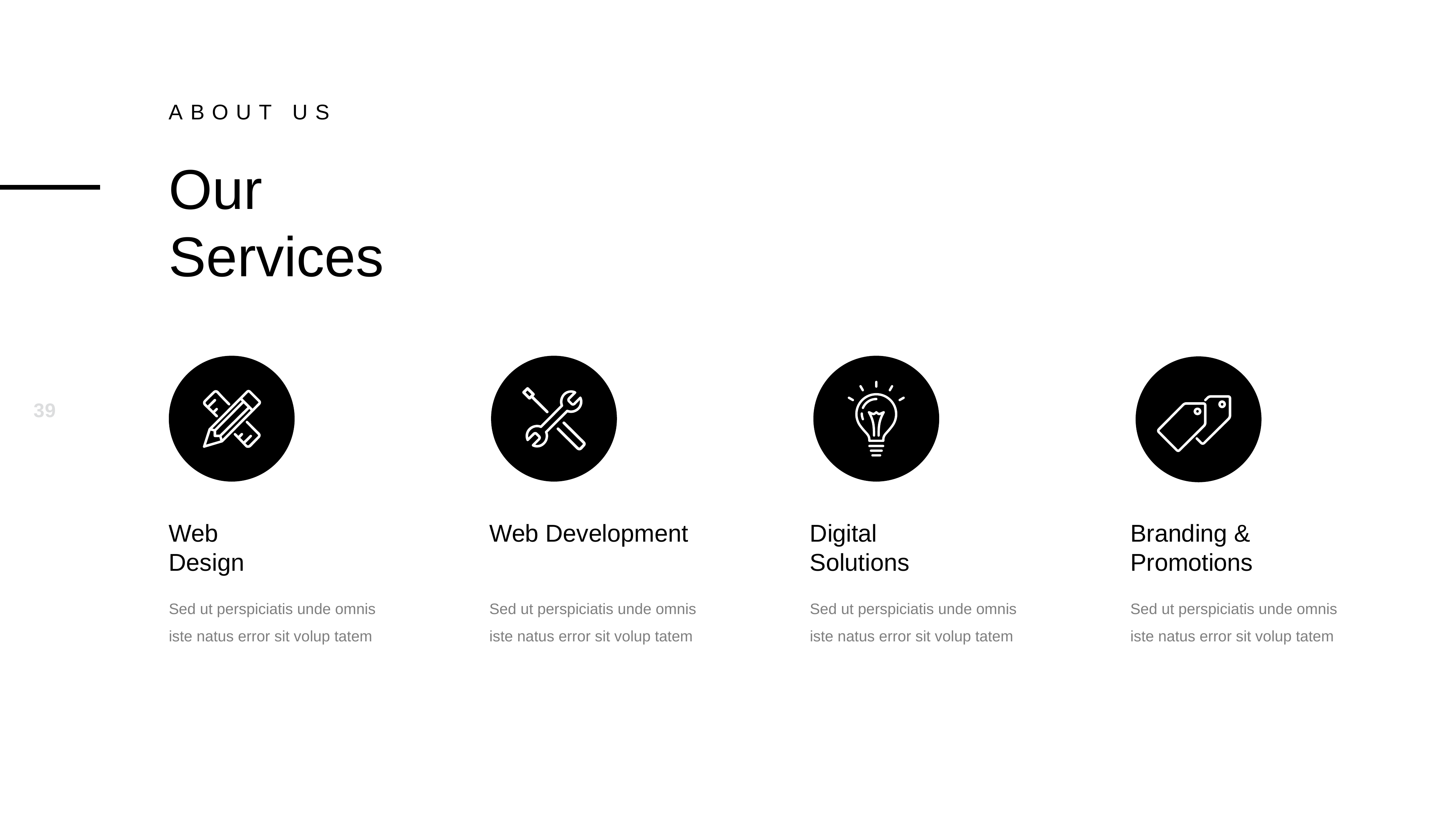

About us
Our
Services

Web
Design
Sed ut perspiciatis unde omnis iste natus error sit volup tatem
Web Development
Sed ut perspiciatis unde omnis iste natus error sit volup tatem
Digital
Solutions
Sed ut perspiciatis unde omnis iste natus error sit volup tatem
Branding & Promotions
Sed ut perspiciatis unde omnis iste natus error sit volup tatem